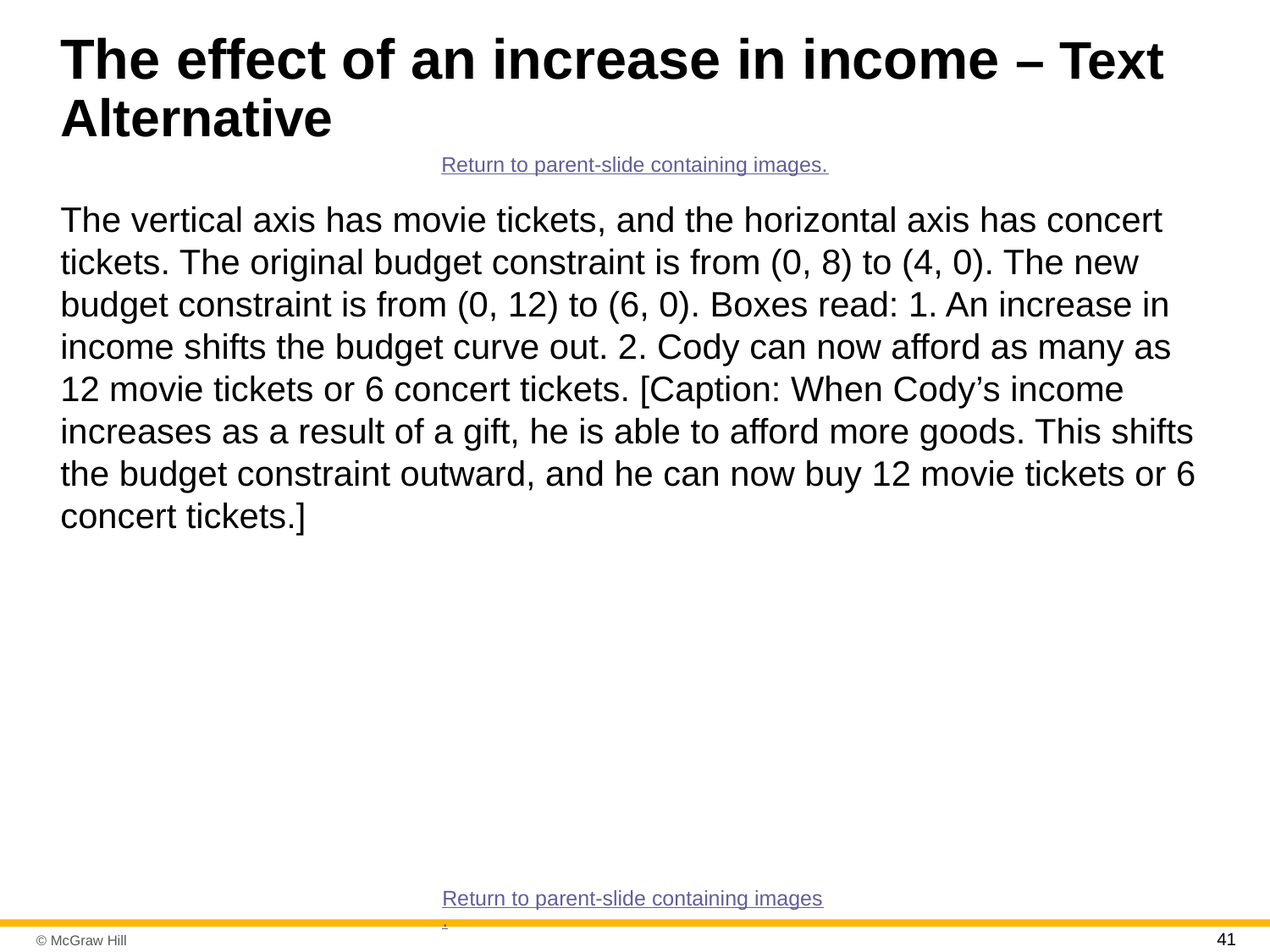

# The effect of an increase in income – Text Alternative
Return to parent-slide containing images.
The vertical axis has movie tickets, and the horizontal axis has concert tickets. The original budget constraint is from (0, 8) to (4, 0). The new budget constraint is from (0, 12) to (6, 0). Boxes read: 1. An increase in income shifts the budget curve out. 2. Cody can now afford as many as 12 movie tickets or 6 concert tickets. [Caption: When Cody’s income increases as a result of a gift, he is able to afford more goods. This shifts the budget constraint outward, and he can now buy 12 movie tickets or 6 concert tickets.]
Return to parent-slide containing images.